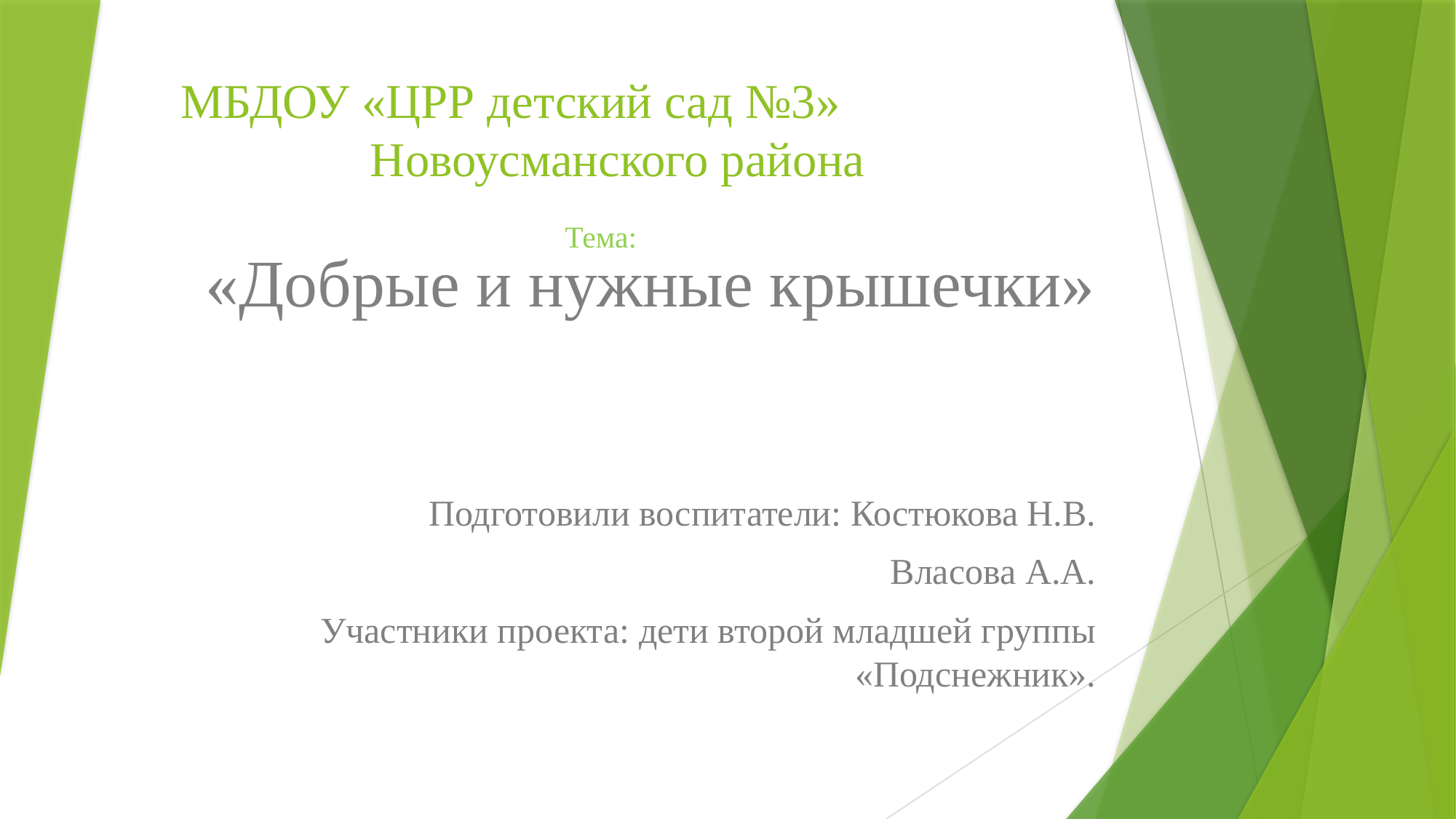

# МБДОУ «ЦРР детский сад №3»     Новоусманского района
Тема:
«Добрые и нужные крышечки»

Подготовили воспитатели: Костюкова Н.В.
Власова А.А.
Участники проекта: дети второй младшей группы «Подснежник».